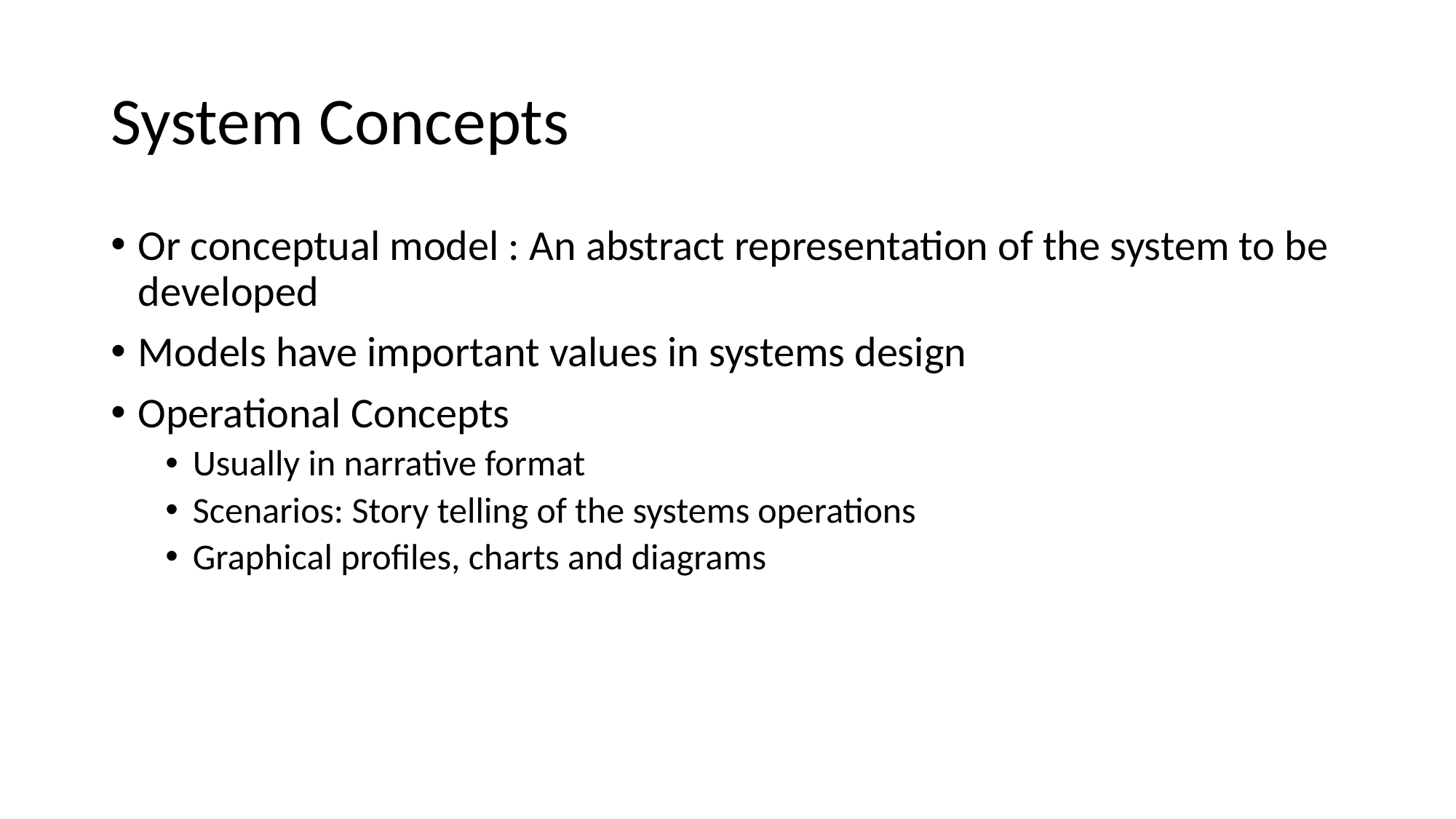

# System Concepts
Or conceptual model : An abstract representation of the system to be developed
Models have important values in systems design
Operational Concepts
Usually in narrative format
Scenarios: Story telling of the systems operations
Graphical profiles, charts and diagrams